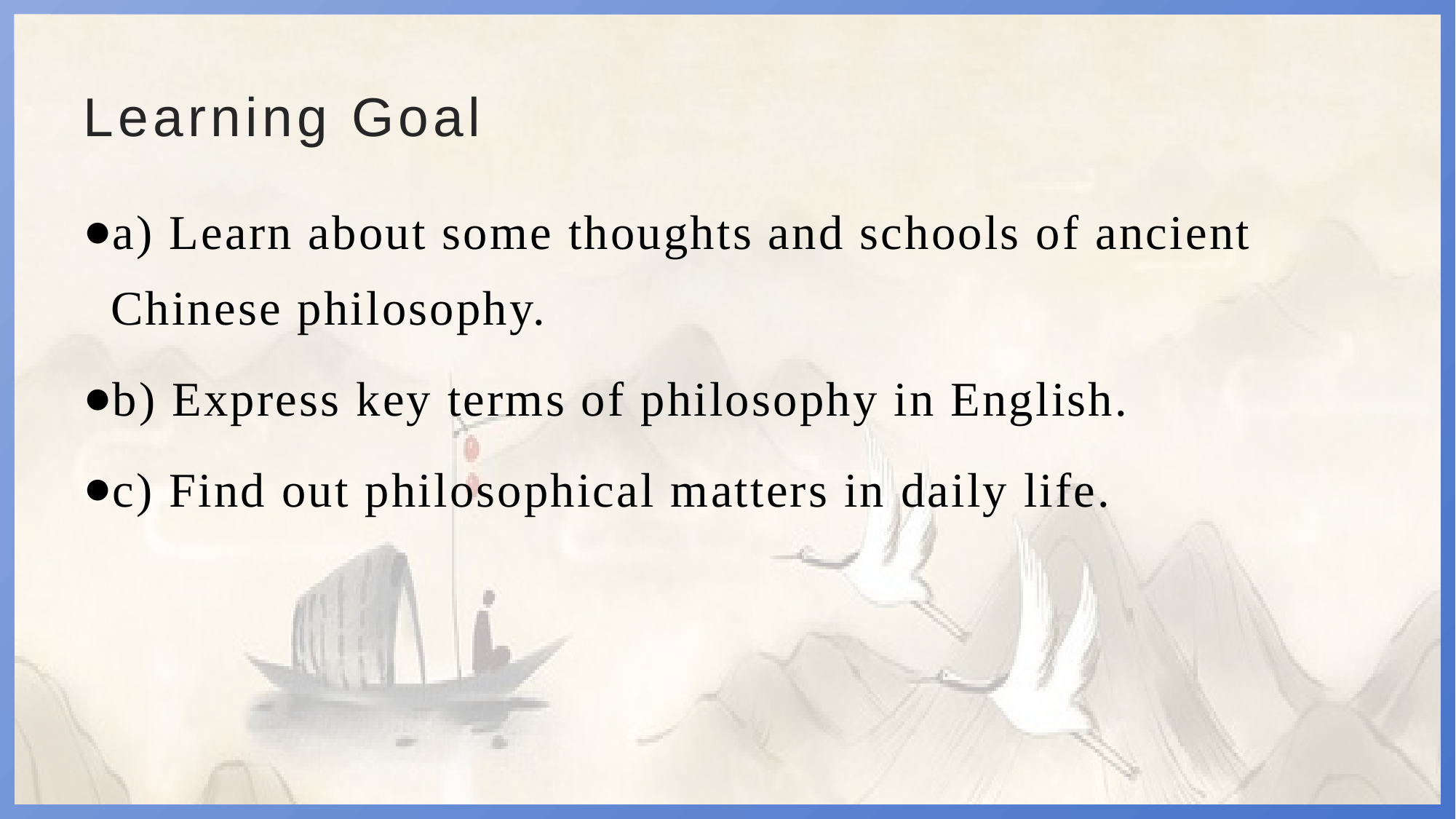

# Learning Goal
a) Learn about some thoughts and schools of ancient Chinese philosophy.
b) Express key terms of philosophy in English.
c) Find out philosophical matters in daily life.